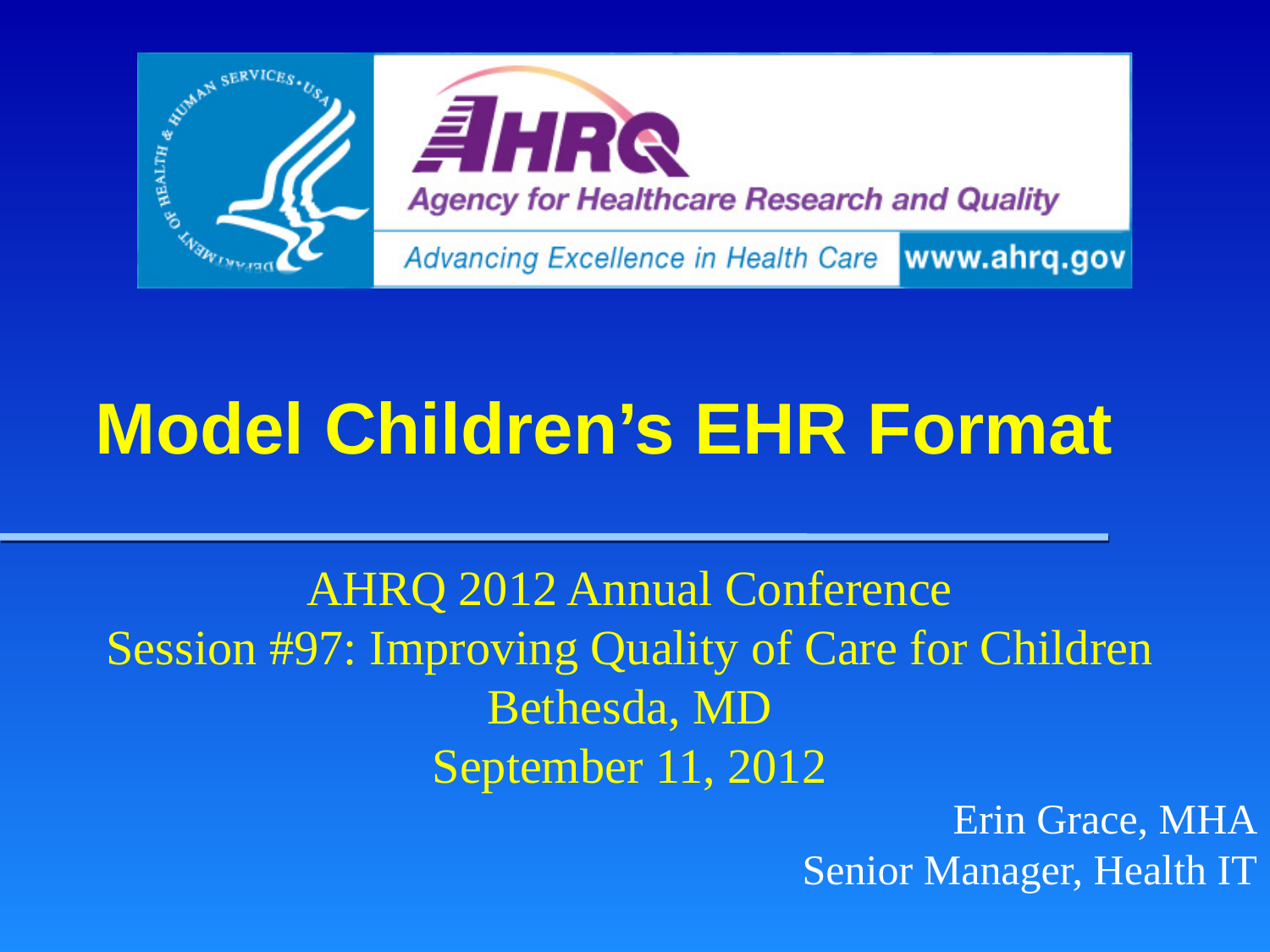

# Model Children’s EHR Format
AHRQ 2012 Annual Conference
Session #97: Improving Quality of Care for Children
Bethesda, MD
September 11, 2012

Erin Grace, MHA
Senior Manager, Health IT